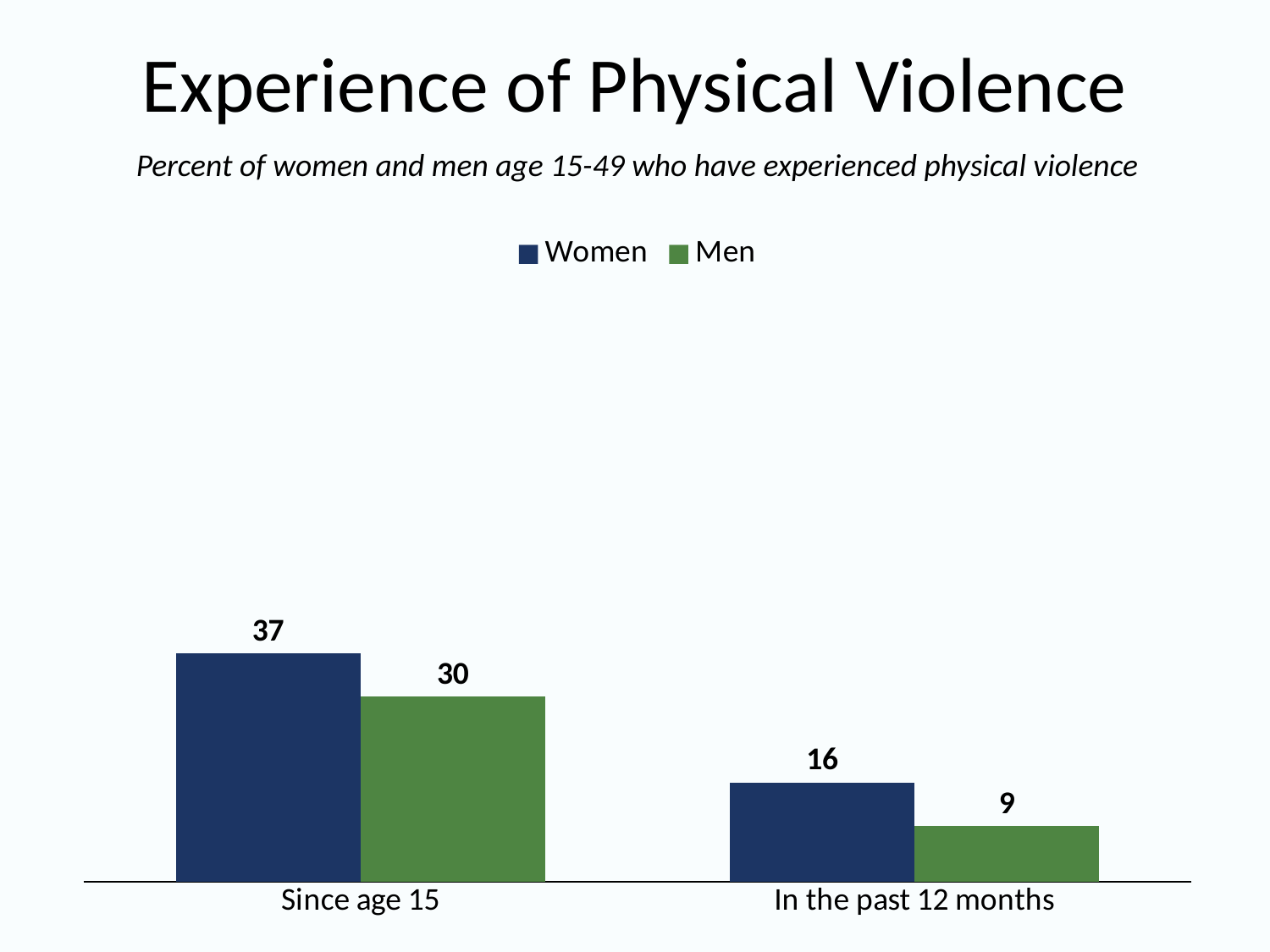

# Experience of Physical Violence
Percent of women and men age 15-49 who have experienced physical violence

### Chart

| Category | Women | Men |
|---|---|---|
| Since age 15 | 37.0 | 30.0 |
| In the past 12 months | 16.0 | 9.0 |